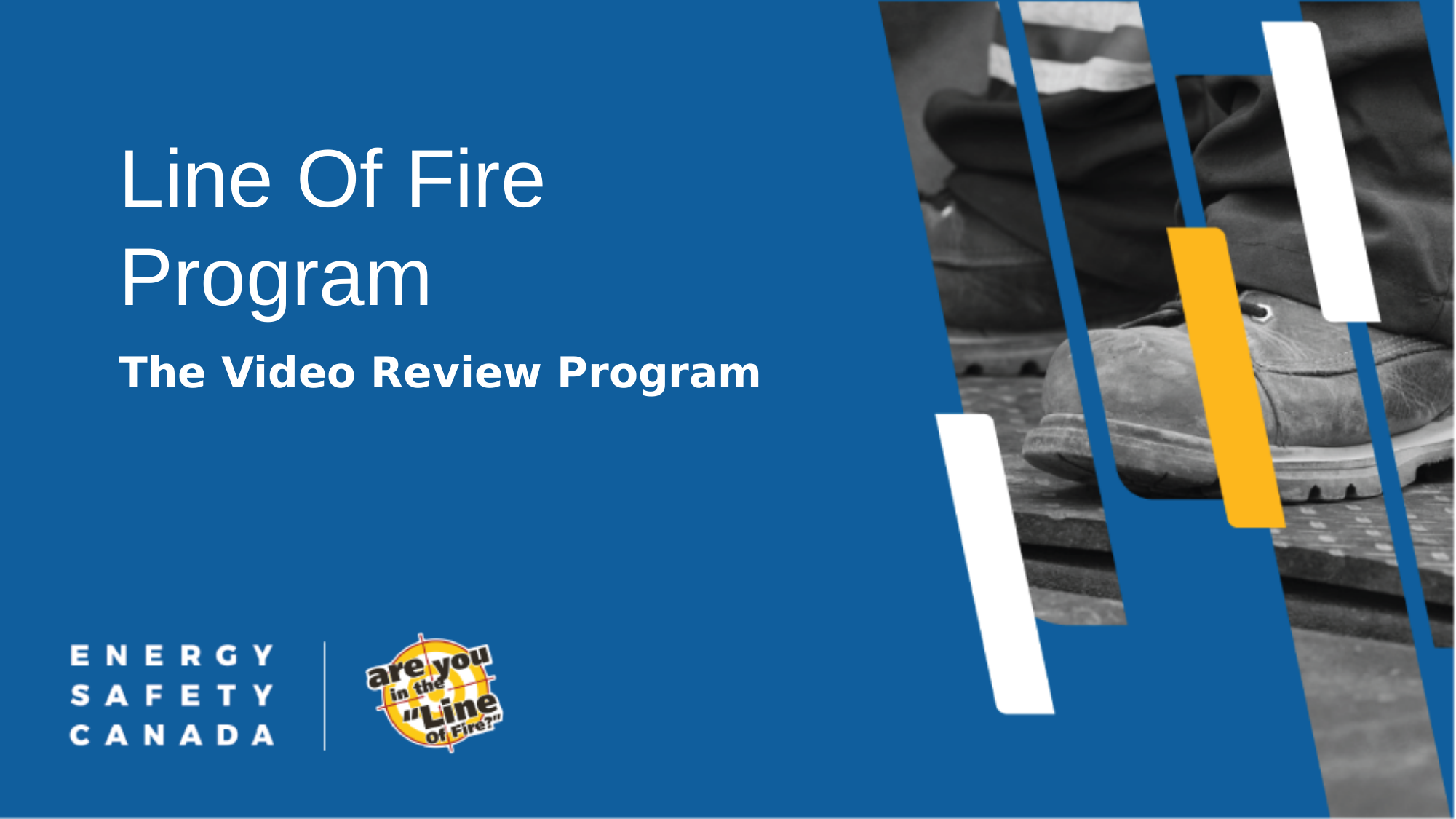

Line Of Fire Program
The Video Review Program